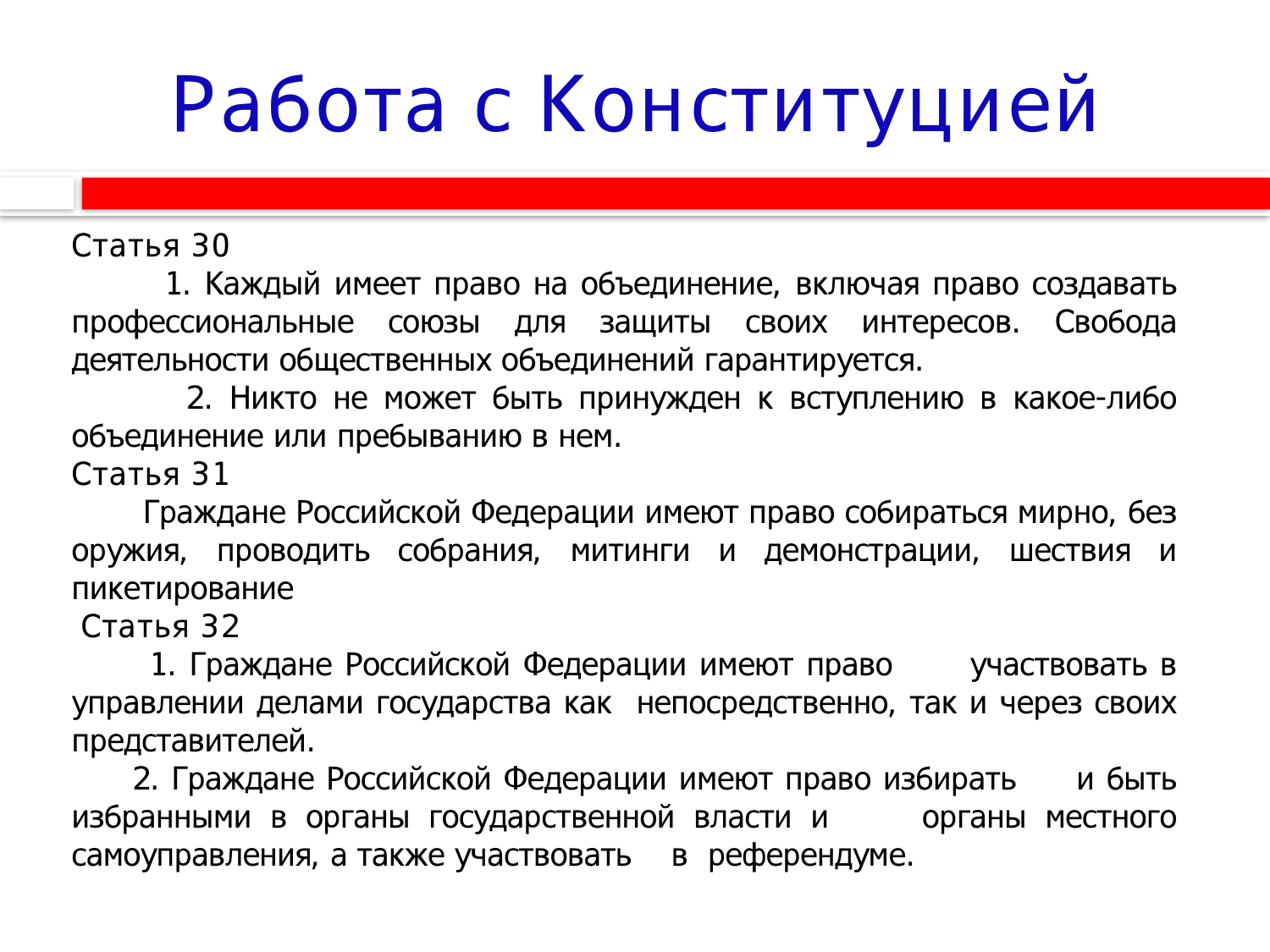

# Работа с Конституцией

Статья 30
       1. Каждый имеет право на объединение, включая право создавать профессиональные союзы для защиты своих интересов. Свобода деятельности общественных объединений гарантируется.
       2. Никто не может быть принужден к вступлению в какое-либо объединение или пребыванию в нем.
Статья 31
       Граждане Российской Федерации имеют право собираться мирно, без оружия, проводить собрания, митинги и демонстрации, шествия и пикетирование
 Статья 32
      1. Граждане Российской Федерации имеют право      участвовать в управлении делами государства как  непосредственно, так и через своих представителей.
     2. Граждане Российской Федерации имеют право избирать     и быть избранными в органы государственной власти и     органы местного самоуправления, а также участвовать    в  референдуме.